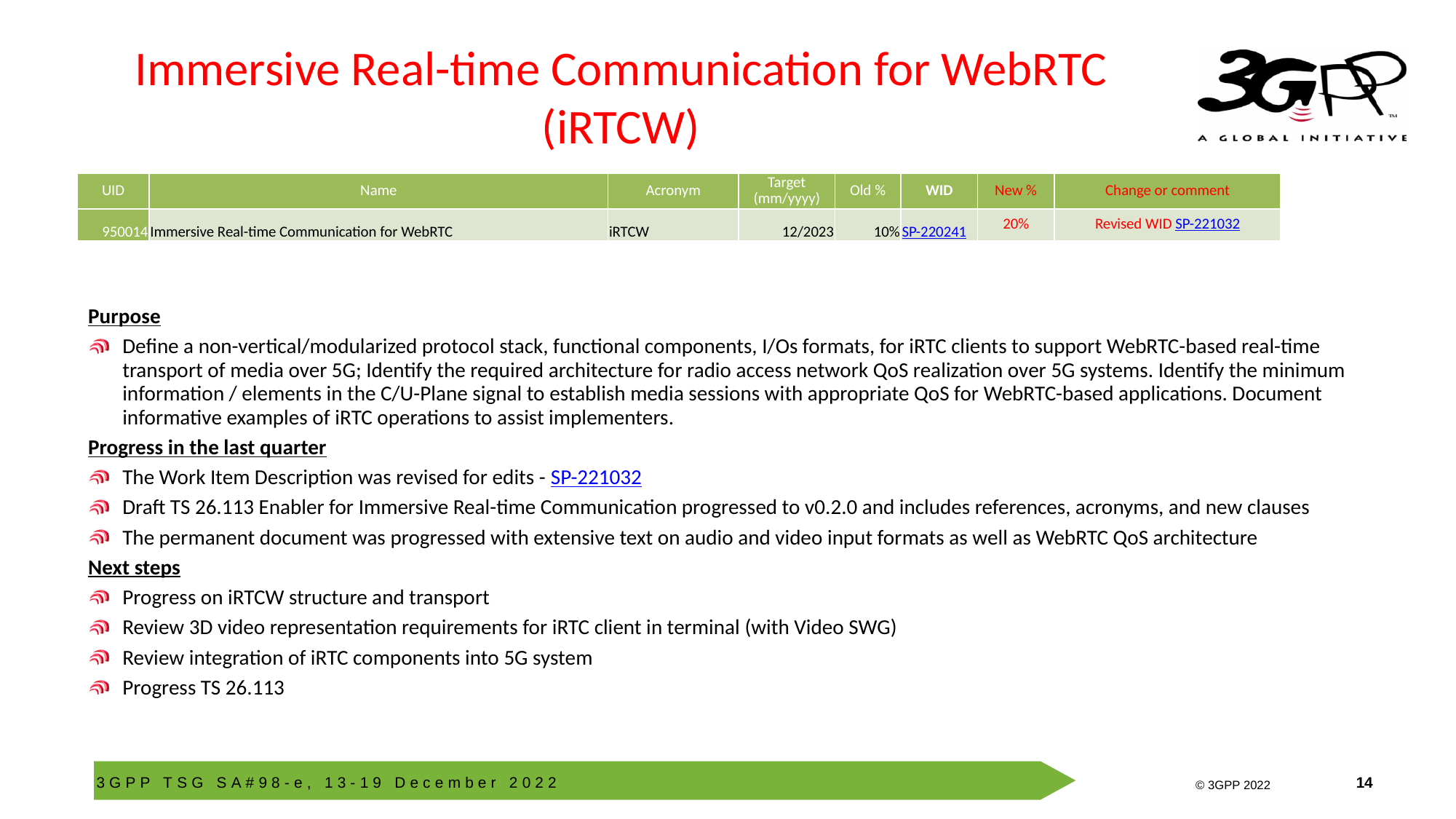

# Immersive Real-time Communication for WebRTC (iRTCW)
| UID | Name | Acronym | Target (mm/yyyy) | Old % | WID | New % | Change or comment |
| --- | --- | --- | --- | --- | --- | --- | --- |
| 950014 | Immersive Real-time Communication for WebRTC | iRTCW | 12/2023 | 10% | SP-220241 | 20% | Revised WID SP-221032 |
Purpose
Define a non-vertical/modularized protocol stack, functional components, I/Os formats, for iRTC clients to support WebRTC-based real-time transport of media over 5G; Identify the required architecture for radio access network QoS realization over 5G systems. Identify the minimum information / elements in the C/U-Plane signal to establish media sessions with appropriate QoS for WebRTC-based applications. Document informative examples of iRTC operations to assist implementers.
Progress in the last quarter
The Work Item Description was revised for edits - SP-221032
Draft TS 26.113 Enabler for Immersive Real-time Communication progressed to v0.2.0 and includes references, acronyms, and new clauses
The permanent document was progressed with extensive text on audio and video input formats as well as WebRTC QoS architecture
Next steps
Progress on iRTCW structure and transport
Review 3D video representation requirements for iRTC client in terminal (with Video SWG)
Review integration of iRTC components into 5G system
Progress TS 26.113